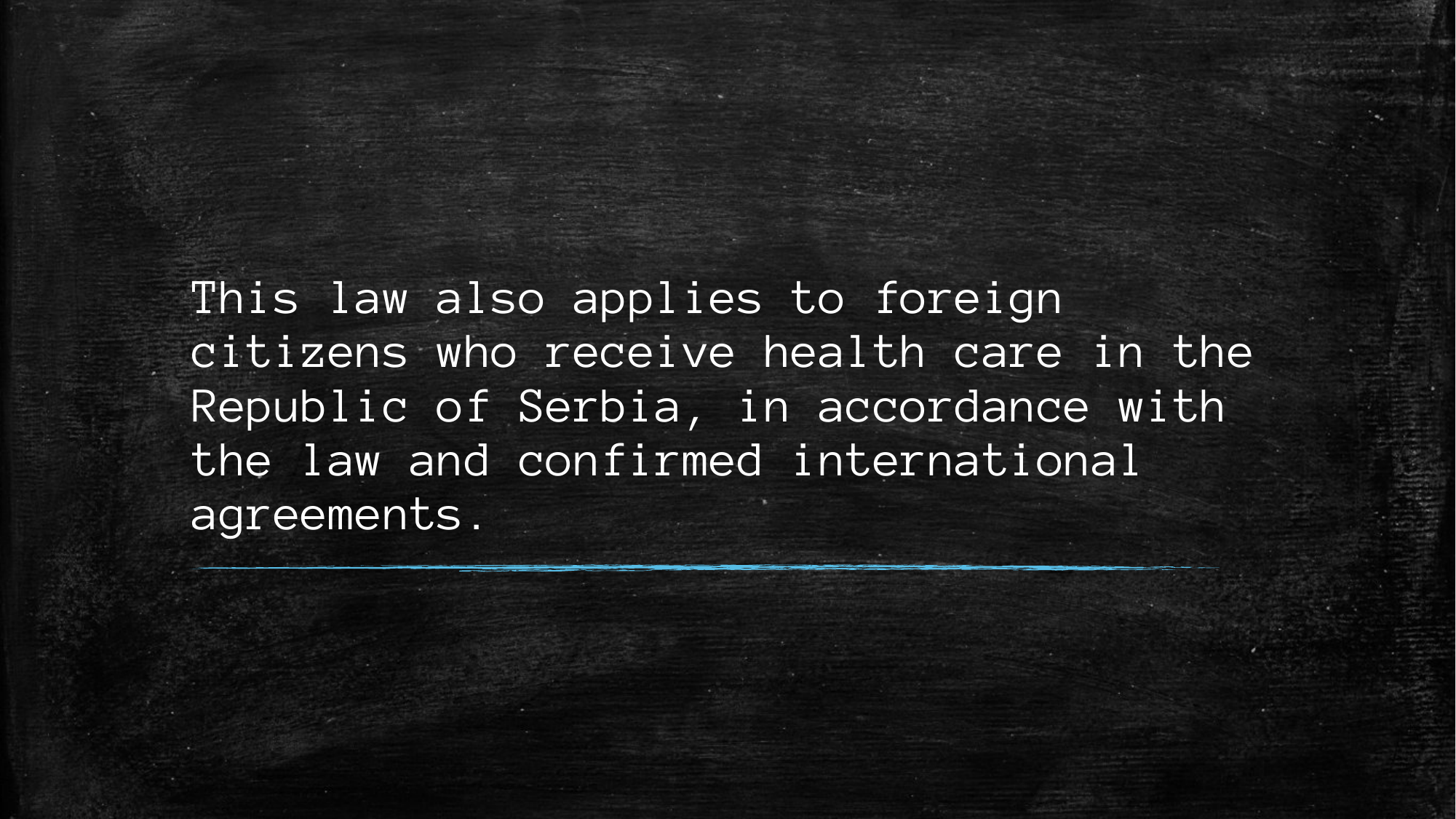

# This law also applies to foreign citizens who receive health care in the Republic of Serbia, in accordance with the law and confirmed international agreements.